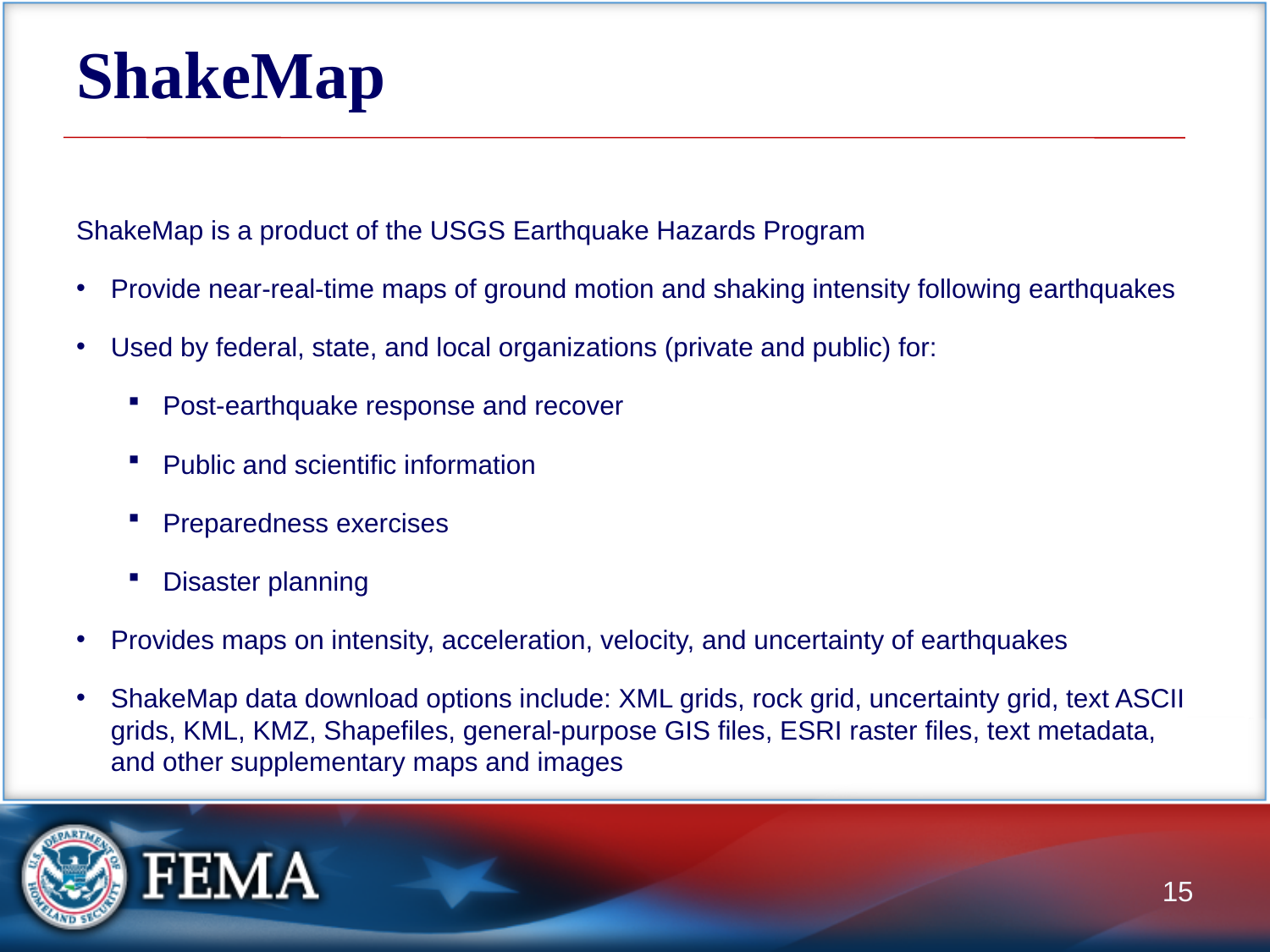

# ShakeMap

ShakeMap is a product of the USGS Earthquake Hazards Program
Provide near-real-time maps of ground motion and shaking intensity following earthquakes
Used by federal, state, and local organizations (private and public) for:
Post-earthquake response and recover
Public and scientific information
Preparedness exercises
Disaster planning
Provides maps on intensity, acceleration, velocity, and uncertainty of earthquakes
ShakeMap data download options include: XML grids, rock grid, uncertainty grid, text ASCII grids, KML, KMZ, Shapefiles, general-purpose GIS files, ESRI raster files, text metadata, and other supplementary maps and images
15